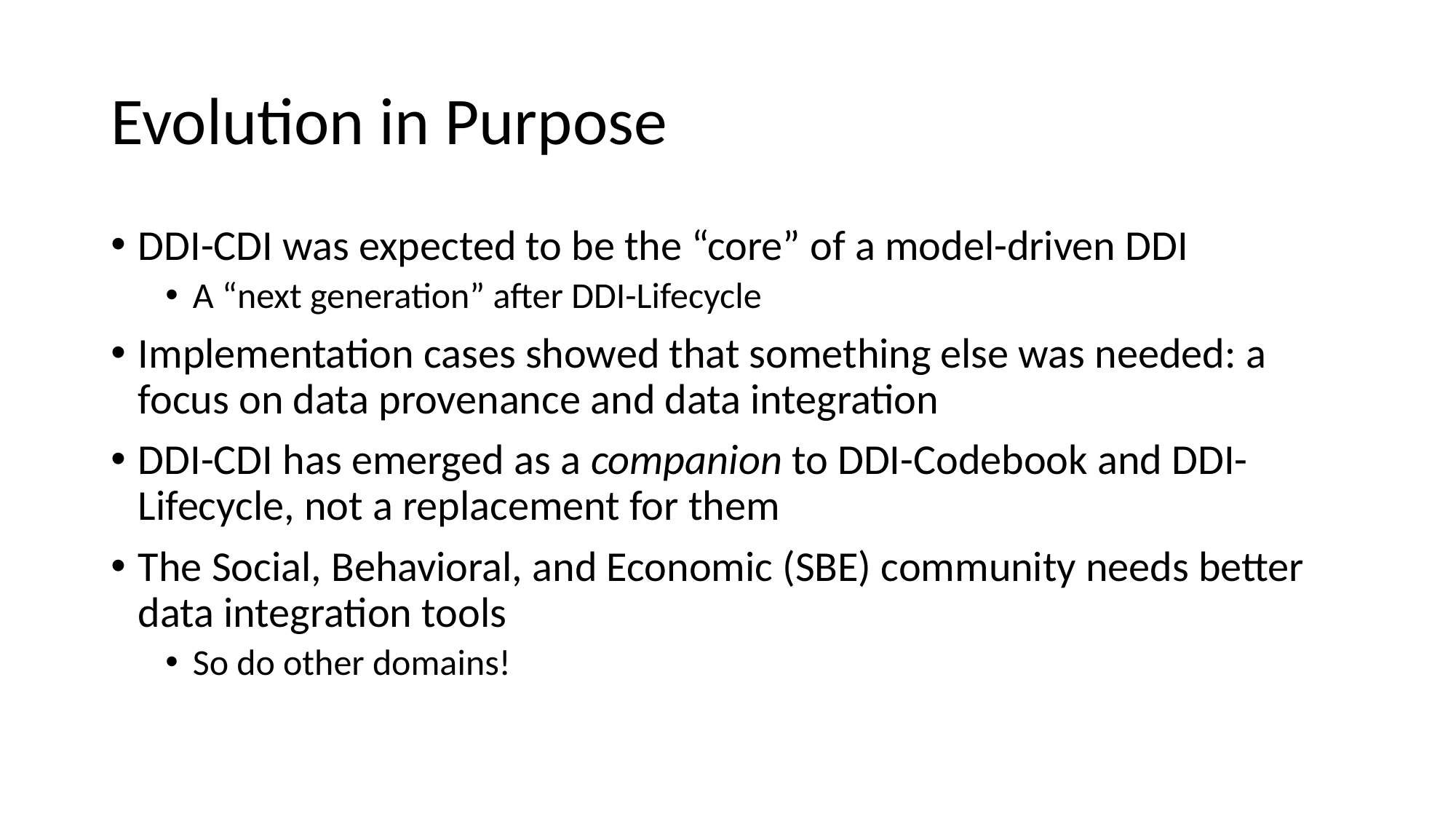

# Evolution in Purpose
DDI-CDI was expected to be the “core” of a model-driven DDI
A “next generation” after DDI-Lifecycle
Implementation cases showed that something else was needed: a focus on data provenance and data integration
DDI-CDI has emerged as a companion to DDI-Codebook and DDI-Lifecycle, not a replacement for them
The Social, Behavioral, and Economic (SBE) community needs better data integration tools
So do other domains!